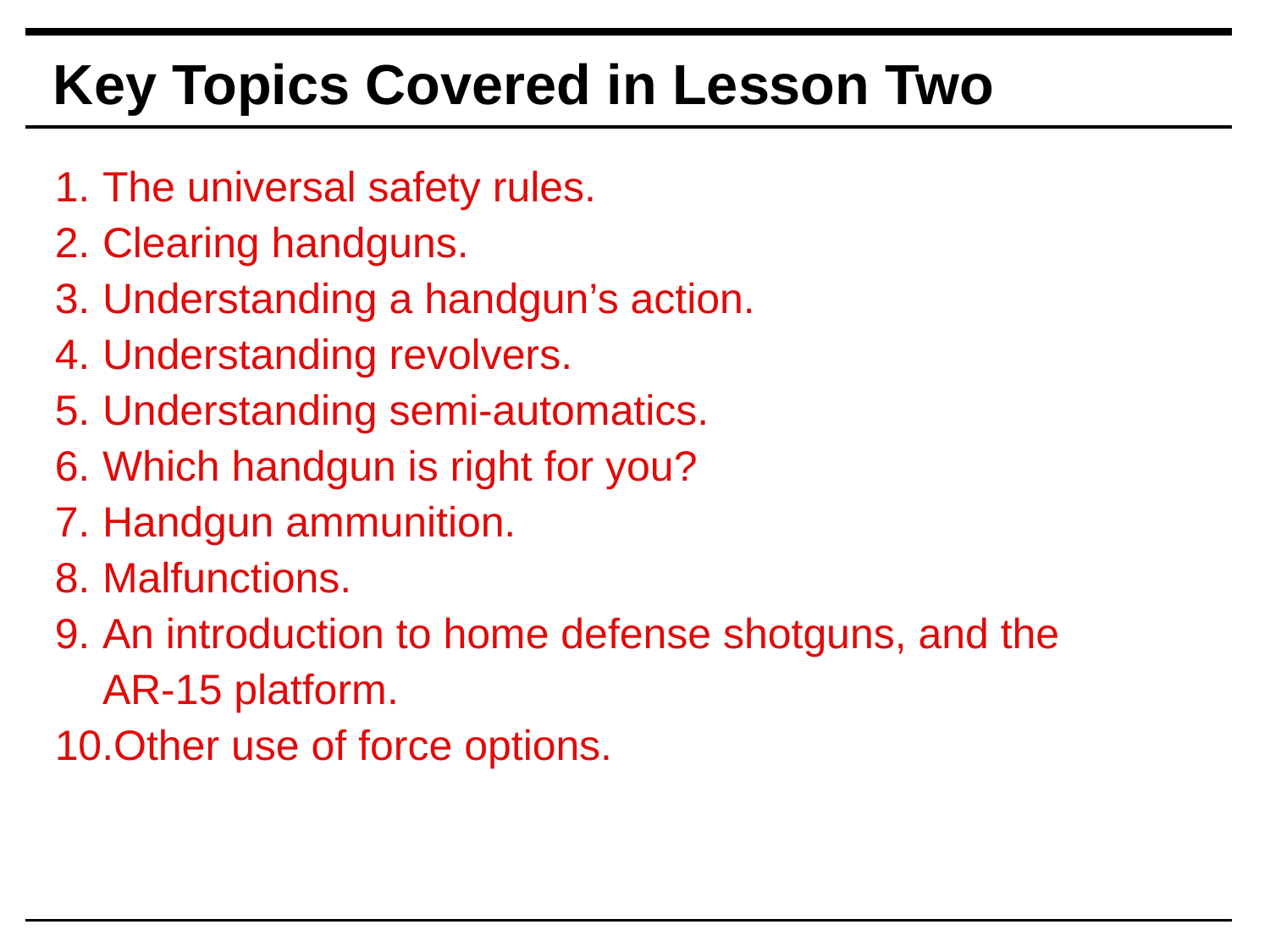

Key Topics Covered in Lesson Two
The universal safety rules.
Clearing handguns.
Understanding a handgun’s action.
Understanding revolvers.
Understanding semi-automatics.
Which handgun is right for you?
Handgun ammunition.
Malfunctions.
An introduction to home defense shotguns, and the AR-15 platform.
Other use of force options.